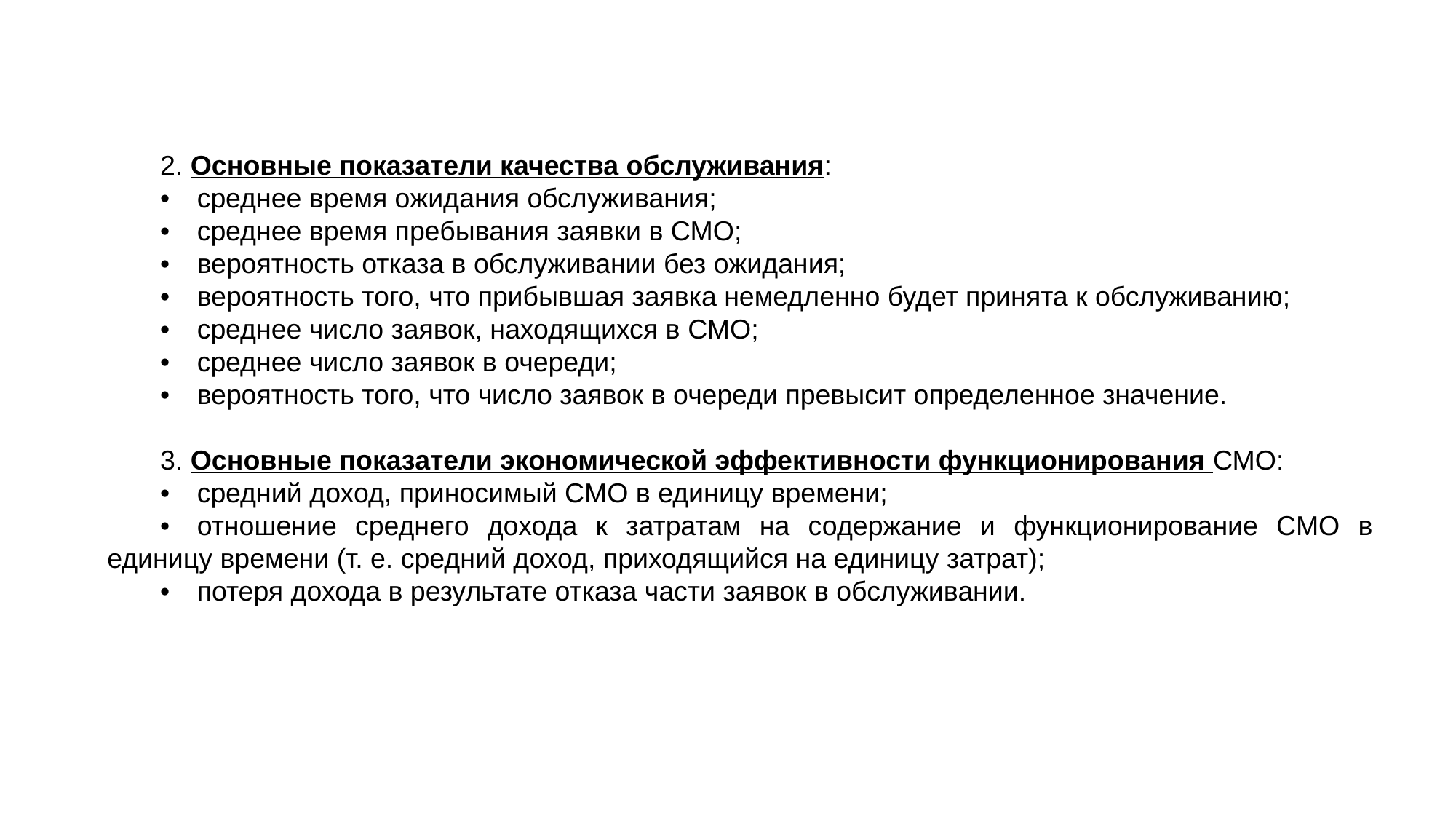

2. Основные показатели качества обслуживания:
• среднее время ожидания обслуживания;
• среднее время пребывания заявки в СМО;
• вероятность отказа в обслуживании без ожидания;
• вероятность того, что прибывшая заявка немедленно будет принята к обслуживанию;
• среднее число заявок, находящихся в СМО;
• среднее число заявок в очереди;
• вероятность того, что число заявок в очереди превысит определенное значение.

3. Основные показатели экономической эффективности функционирования СМО:
• средний доход, приносимый СМО в единицу времени;
• отношение среднего дохода к затратам на содержание и функционирование СМО в единицу времени (т. е. средний доход, приходящийся на единицу затрат);
• потеря дохода в результате отказа части заявок в обслуживании.